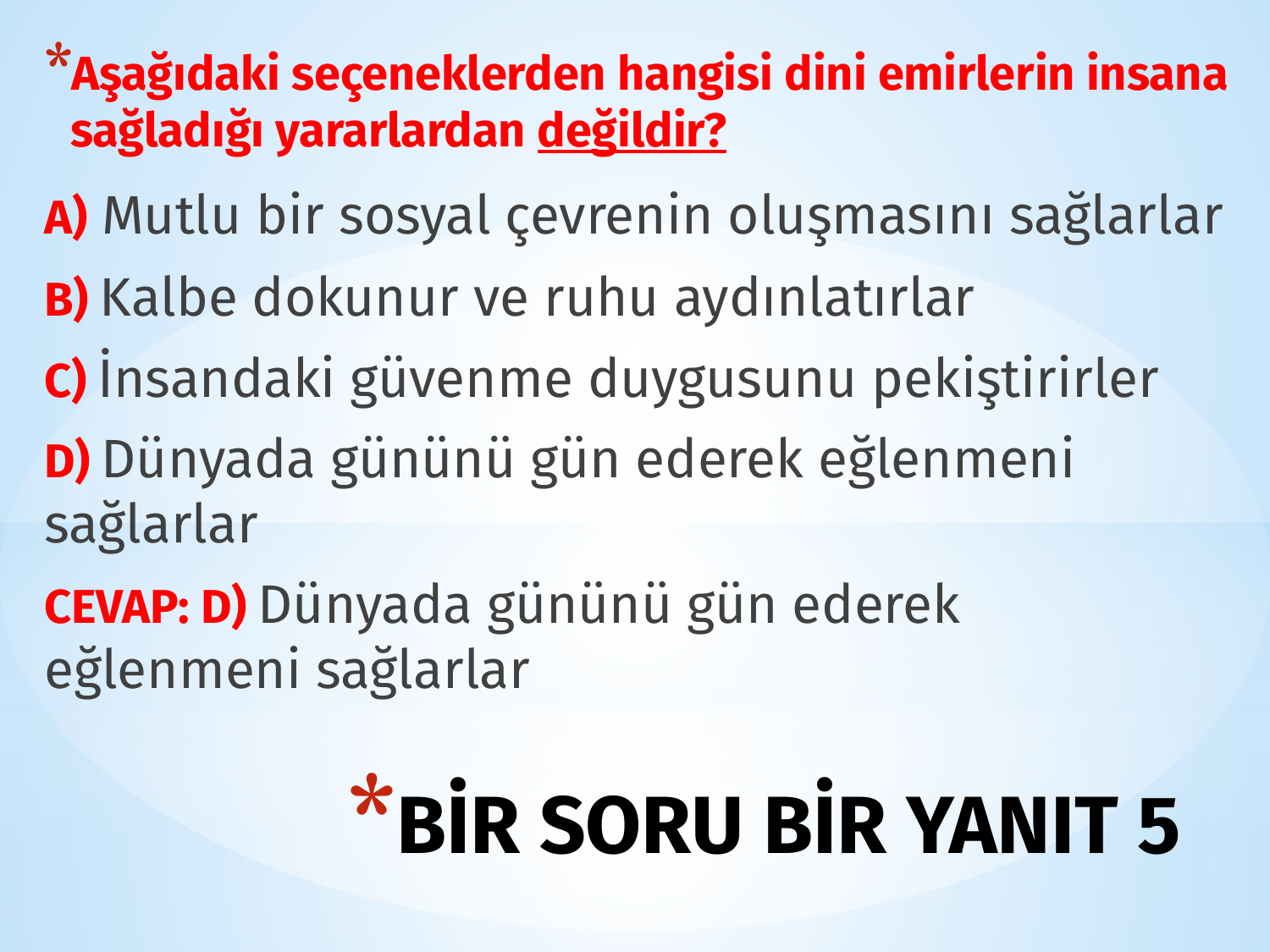

Aşağıdaki seçeneklerden hangisi dini emirlerin insana sağladığı yararlardan değildir?
A) Mutlu bir sosyal çevrenin oluşmasını sağlarlar
B) Kalbe dokunur ve ruhu aydınlatırlar
C) İnsandaki güvenme duygusunu pekiştirirler
D) Dünyada gününü gün ederek eğlenmeni sağlarlar
CEVAP: D) Dünyada gününü gün ederek eğlenmeni sağlarlar

# BİR SORU BİR YANIT 5